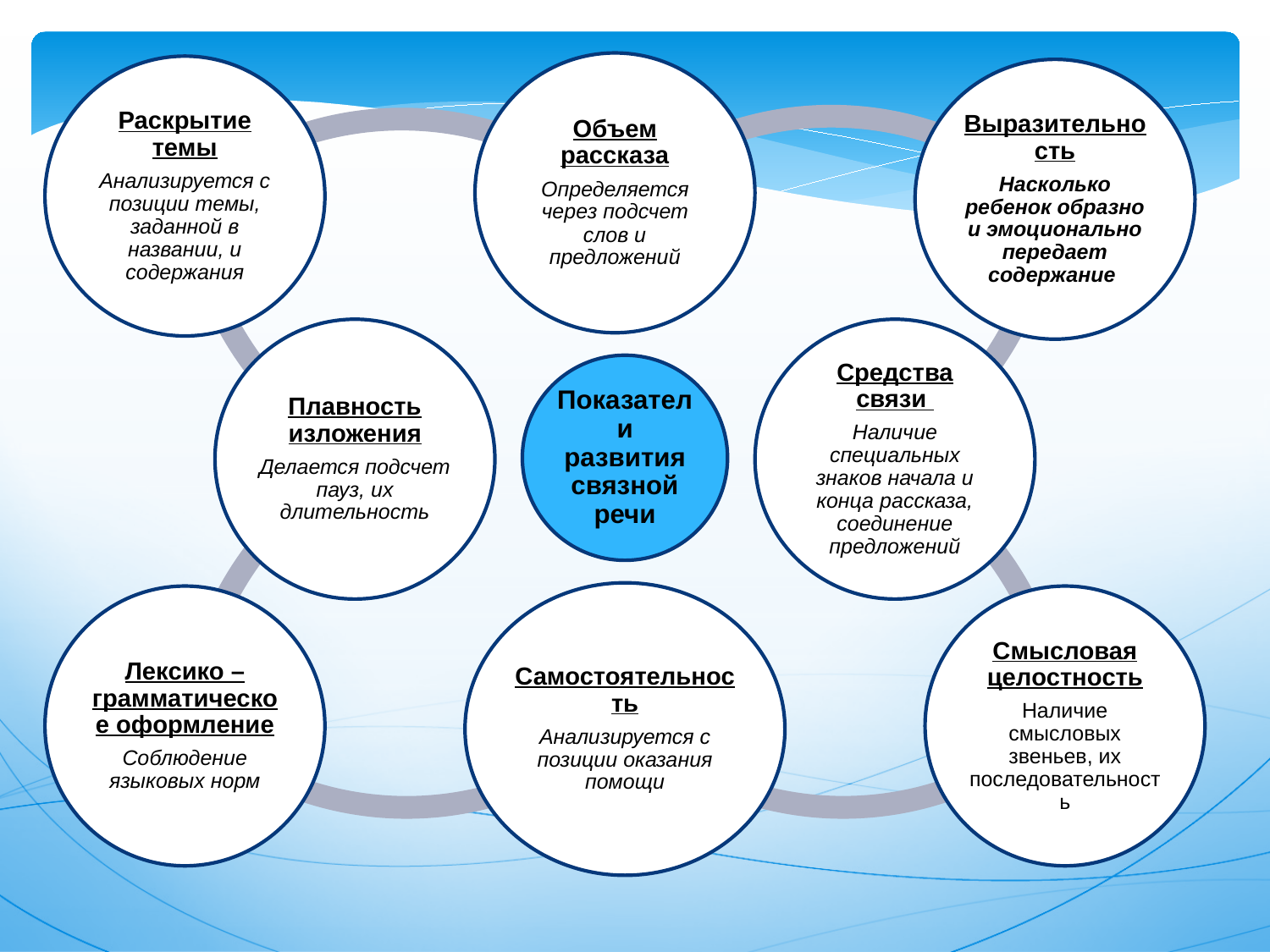

Показатели развития связной речи
Объем рассказа
Определяется через подсчет слов и предложений
Выразительность
Насколько ребенок образно и эмоционально передает содержание
Средства связи
Наличие специальных знаков начала и конца рассказа, соединение предложений
Смысловая целостность
Наличие смысловых звеньев, их последовательность
Самостоятельность
Анализируется с позиции оказания помощи
Лексико – грамматическое оформление
Соблюдение языковых норм
Плавность изложения
Делается подсчет пауз, их длительность
Раскрытие темы
Анализируется с позиции темы, заданной в названии, и содержания